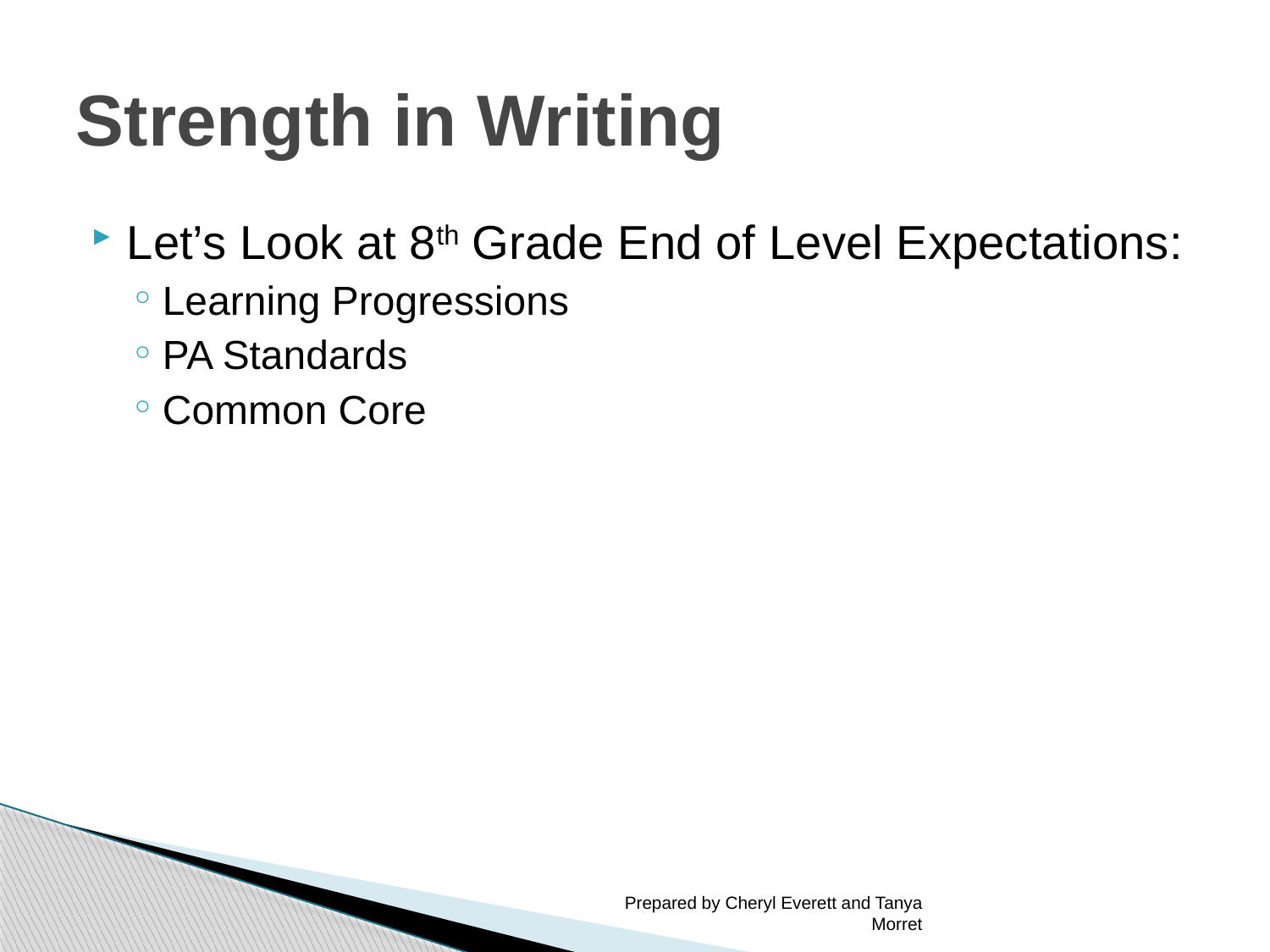

# Strength in Writing
Let’s Look at 8th Grade End of Level Expectations:
Learning Progressions
PA Standards
Common Core
Prepared by Cheryl Everett and Tanya Morret